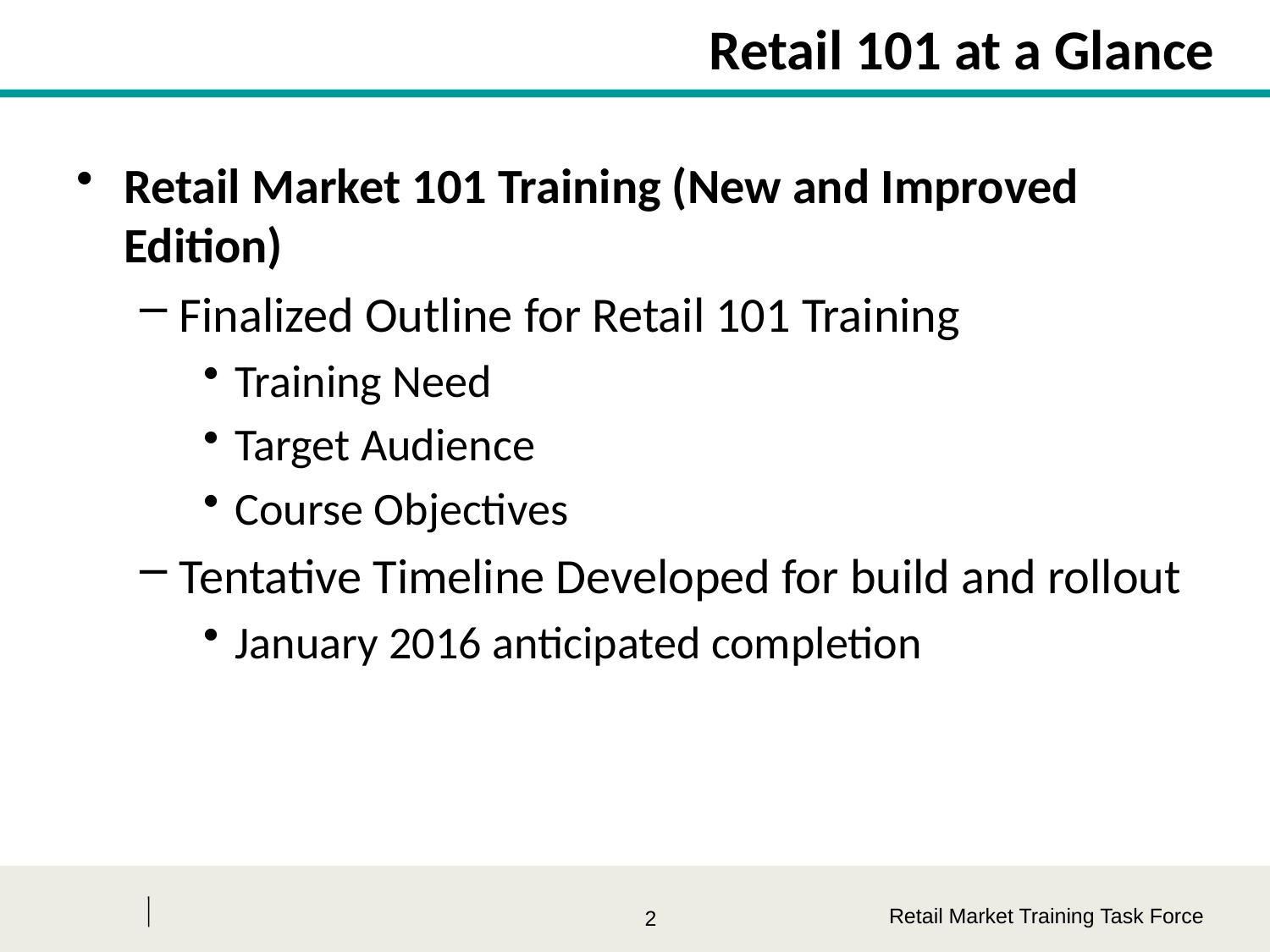

# Retail 101 at a Glance
Retail Market 101 Training (New and Improved Edition)
Finalized Outline for Retail 101 Training
Training Need
Target Audience
Course Objectives
Tentative Timeline Developed for build and rollout
January 2016 anticipated completion
Retail Market Training Task Force